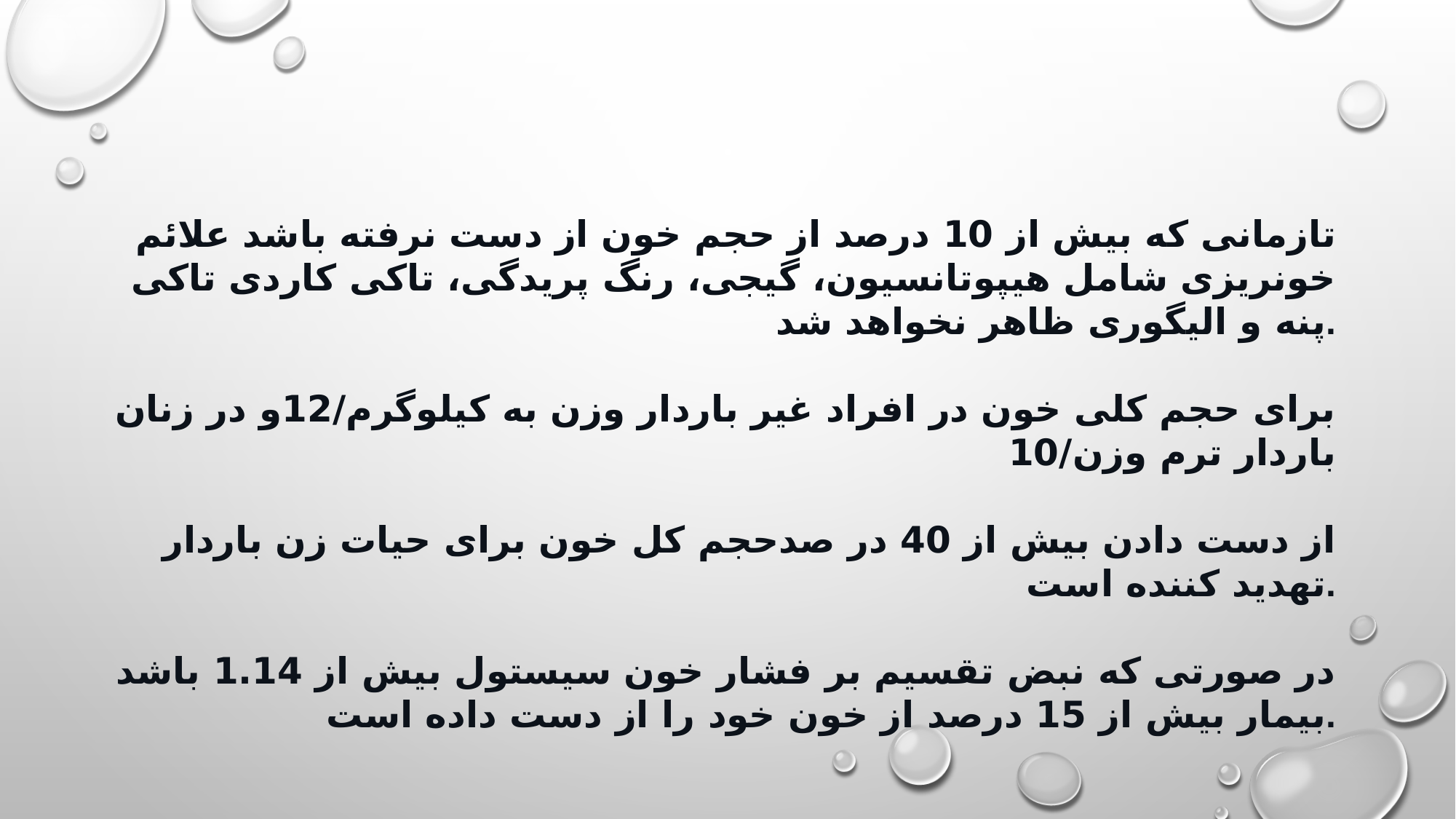

تازمانی که بیش از 10 درصد از حجم خون از دست نرفته باشد علائم خونریزی شامل هیپوتانسیون، گیجی، رنگ پریدگی، تاکی کاردی تاکی پنه و الیگوری ظاهر نخواهد شد.

برای حجم کلی خون در افراد غیر باردار وزن به کیلوگرم/12و در زنان باردار ترم وزن/10

از دست دادن بیش از 40 در صدحجم کل خون برای حیات زن باردار تهدید کننده است.

در صورتی که نبض تقسیم بر فشار خون سیستول بیش از 1.14 باشد بیمار بیش از 15 درصد از خون خود را از دست داده است.